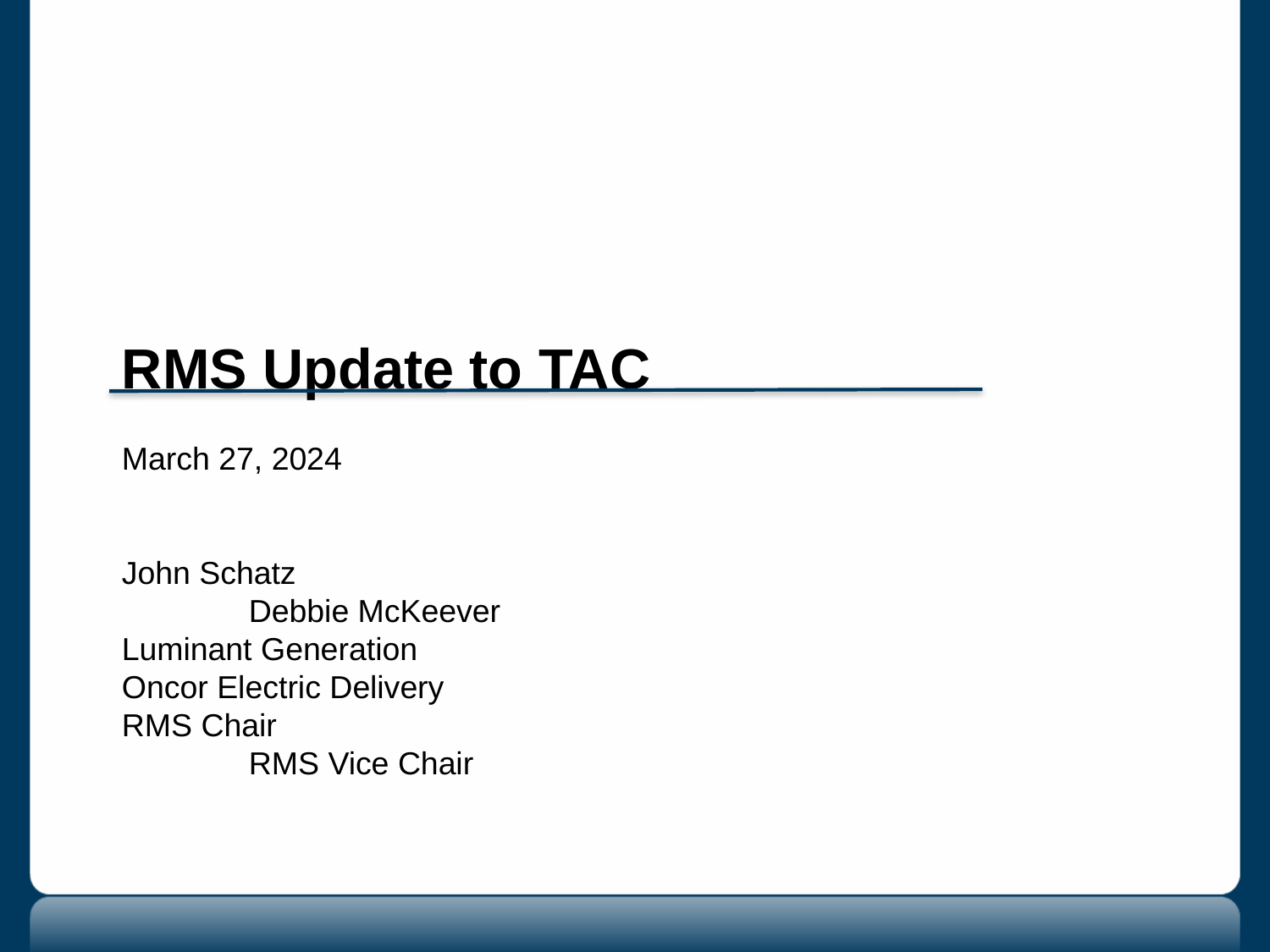

RMS Update to TAC

March 27, 2024

John Schatz								Debbie McKeever
Luminant Generation						Oncor Electric Delivery
RMS Chair								RMS Vice Chair